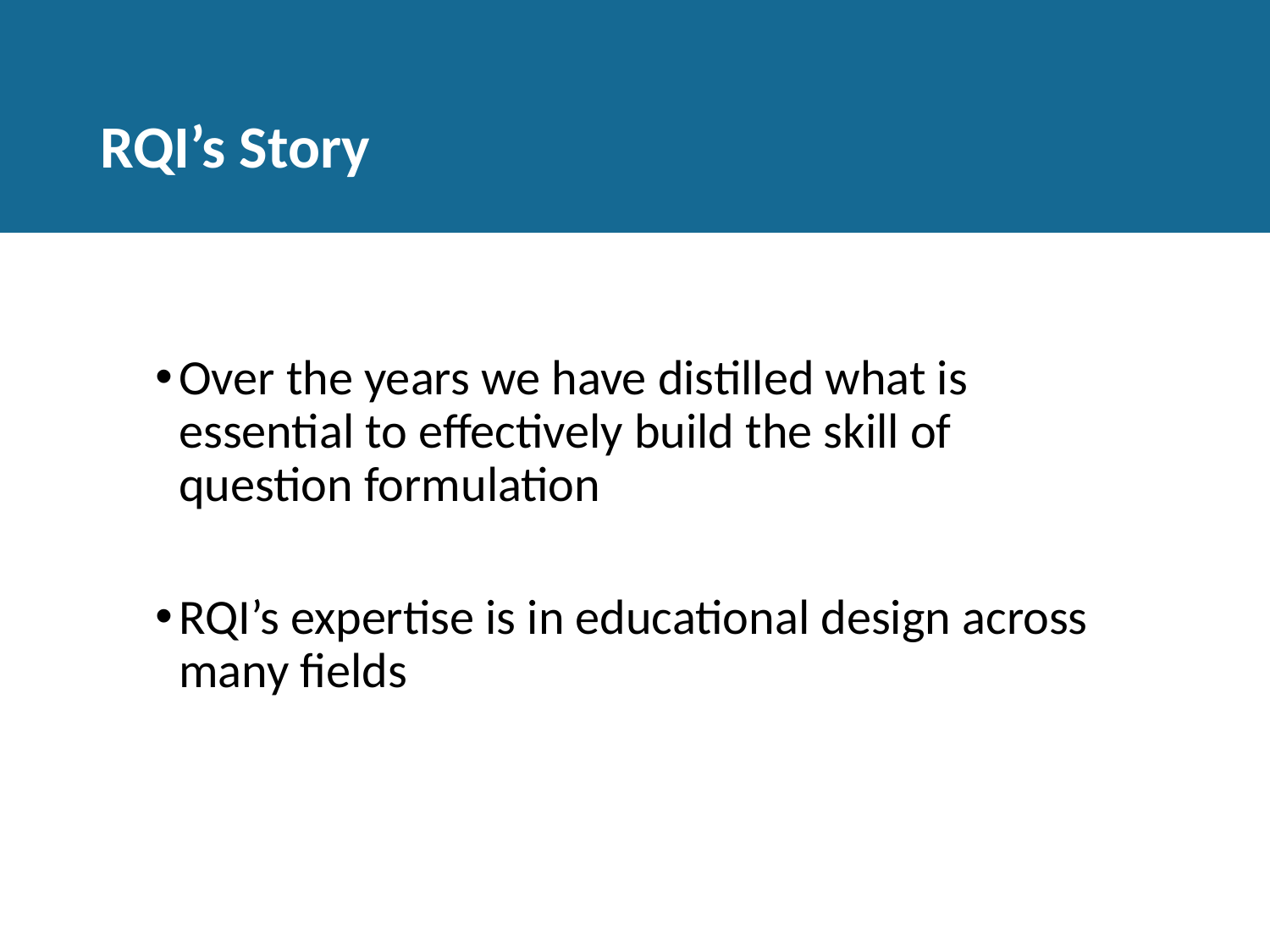

# RQI’s Story

Over the years we have distilled what is essential to effectively build the skill of question formulation

RQI’s expertise is in educational design across many fields